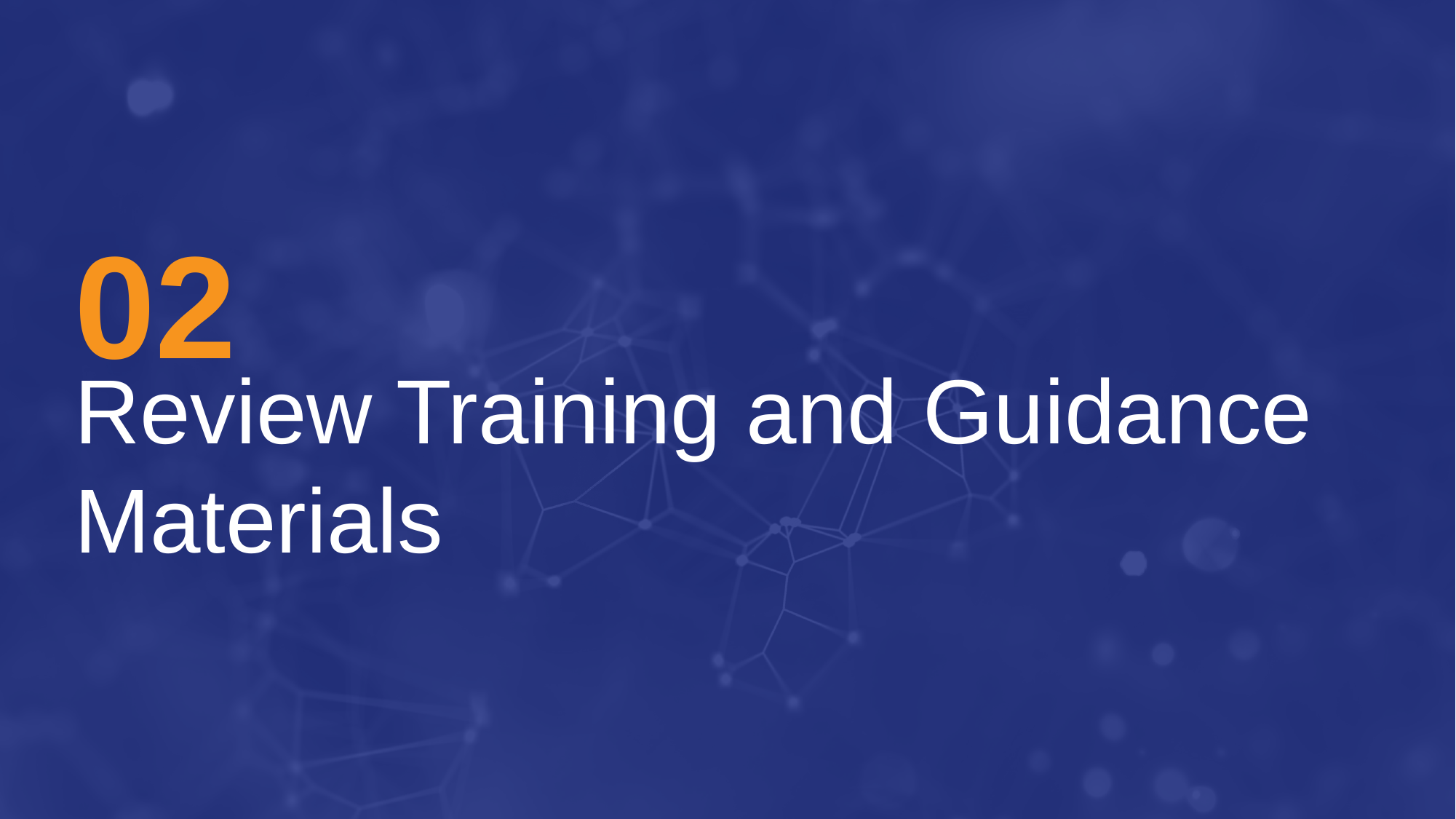

02
# Review Training and Guidance Materials